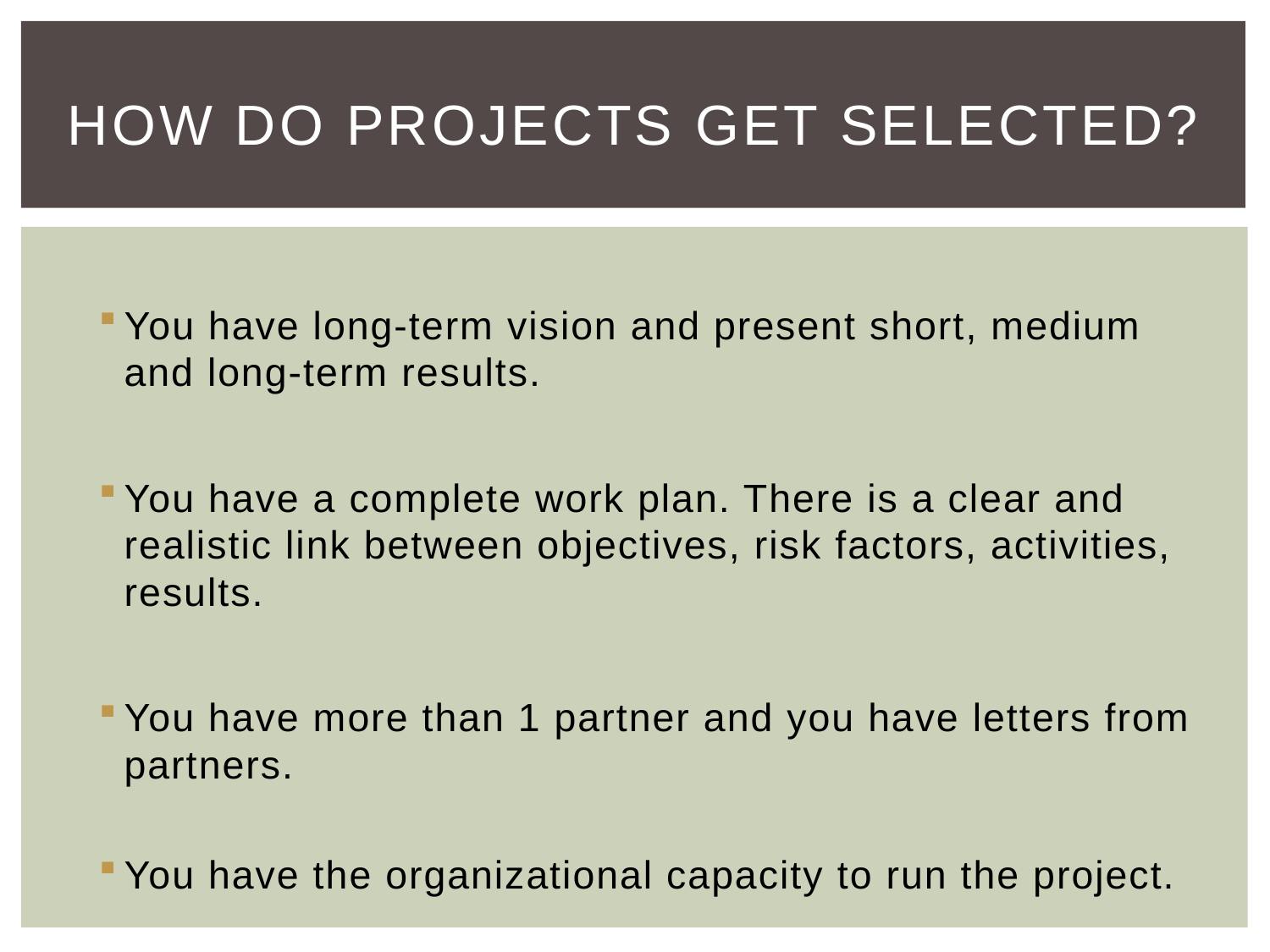

# How do projects get selected?

You have long-term vision and present short, medium and long-term results.

You have a complete work plan. There is a clear and realistic link between objectives, risk factors, activities, results.

You have more than 1 partner and you have letters from partners.

You have the organizational capacity to run the project.